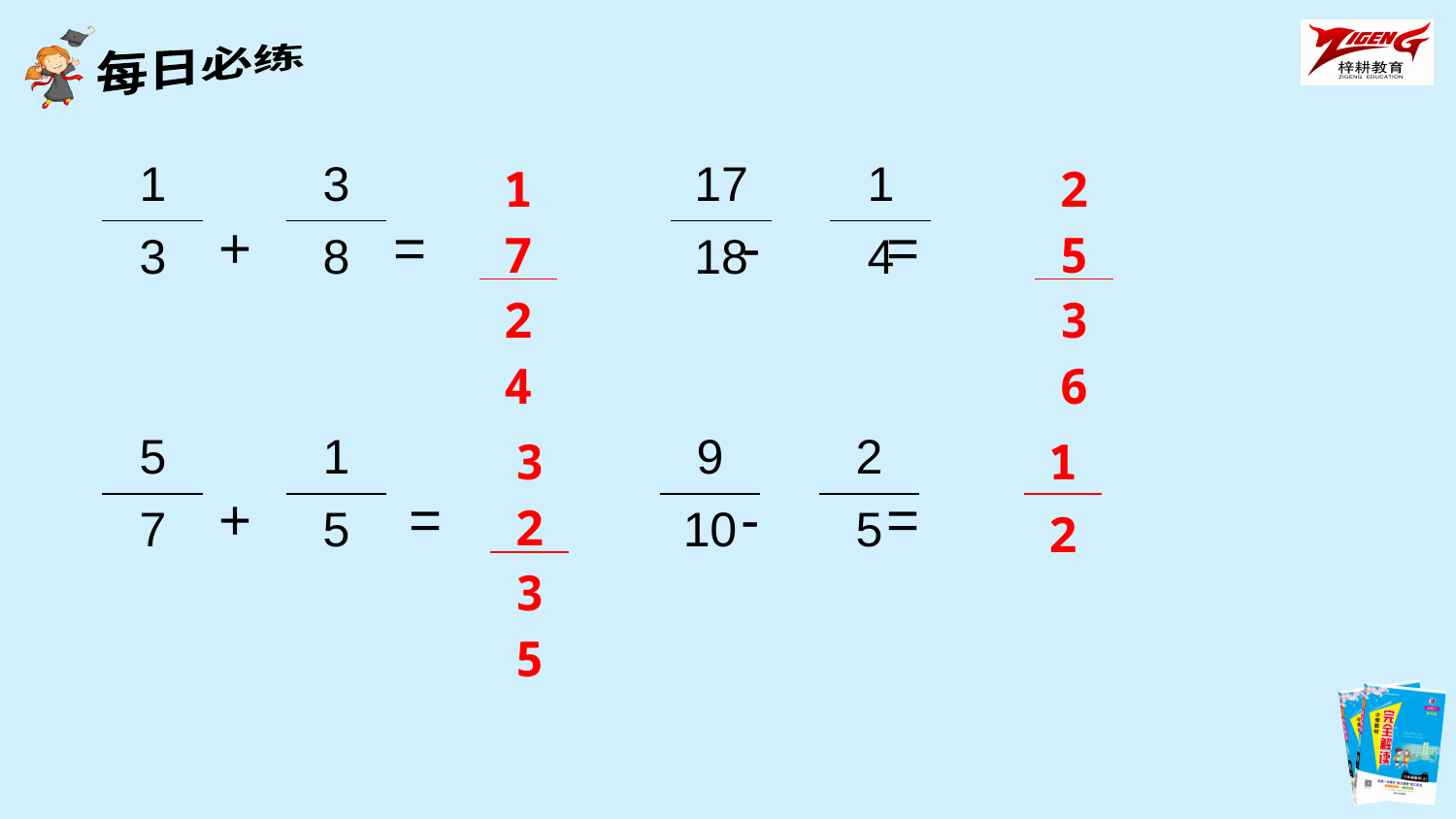

+         =                    -        =

+          =                   -        =
| 1 |
| --- |
| 3 |
| 3 |
| --- |
| 8 |
| 17 |
| --- |
| 24 |
| 17 |
| --- |
| 18 |
| 1 |
| --- |
| 4 |
| 25 |
| --- |
| 36 |
| 5 |
| --- |
| 7 |
| 1 |
| --- |
| 5 |
| 32 |
| --- |
| 35 |
| 9 |
| --- |
| 10 |
| 2 |
| --- |
| 5 |
| 1 |
| --- |
| 2 |